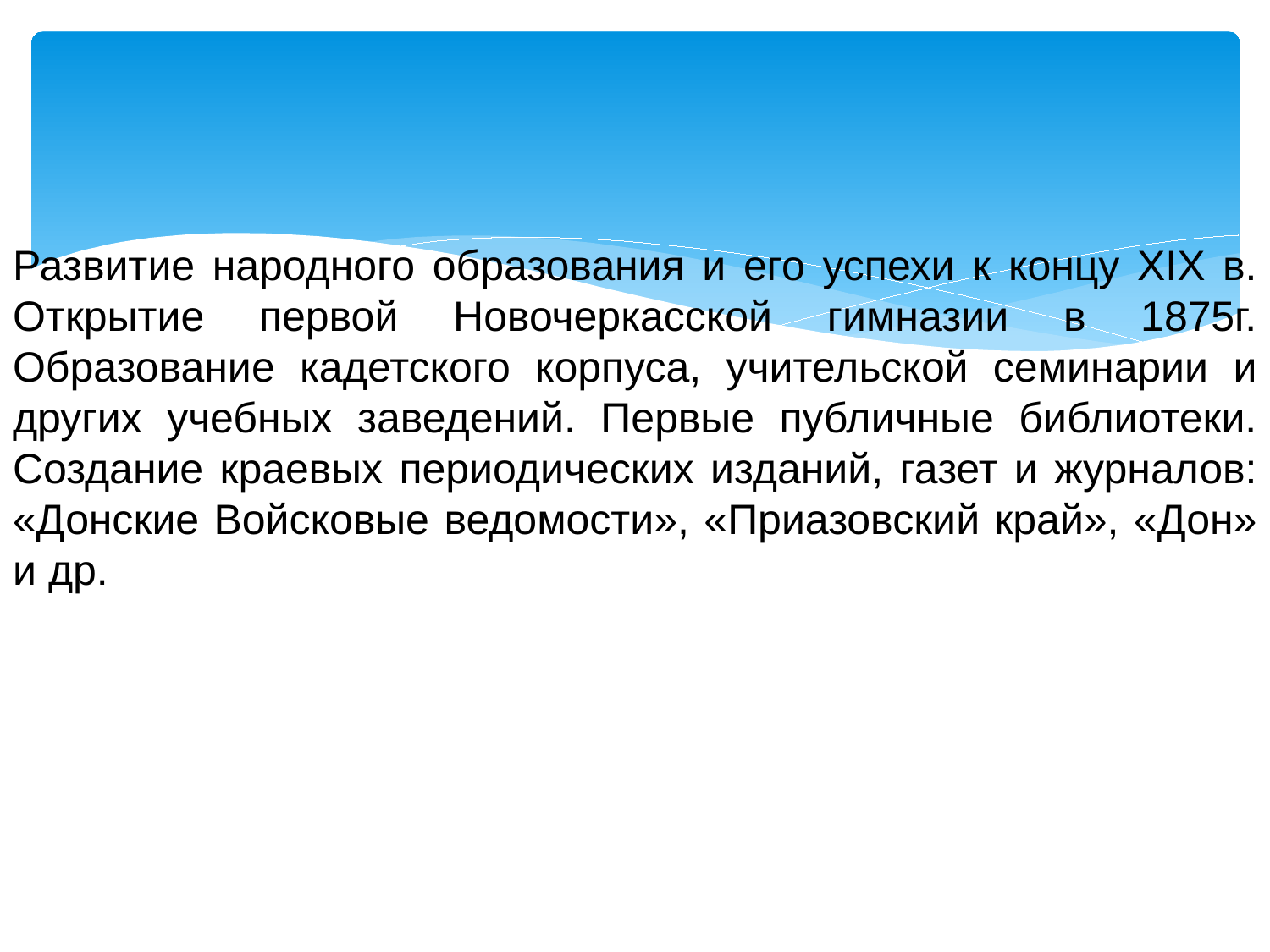

Развитие народного образования и его успехи к концу XIX в. Открытие первой Новочеркасской гимназии в 1875г. Образование кадетского корпуса, учительской семинарии и других учебных заведений. Первые публичные библиотеки. Создание краевых периодических изданий, газет и журналов: «Донские Войсковые ведомости», «Приазовский край», «Дон» и др.